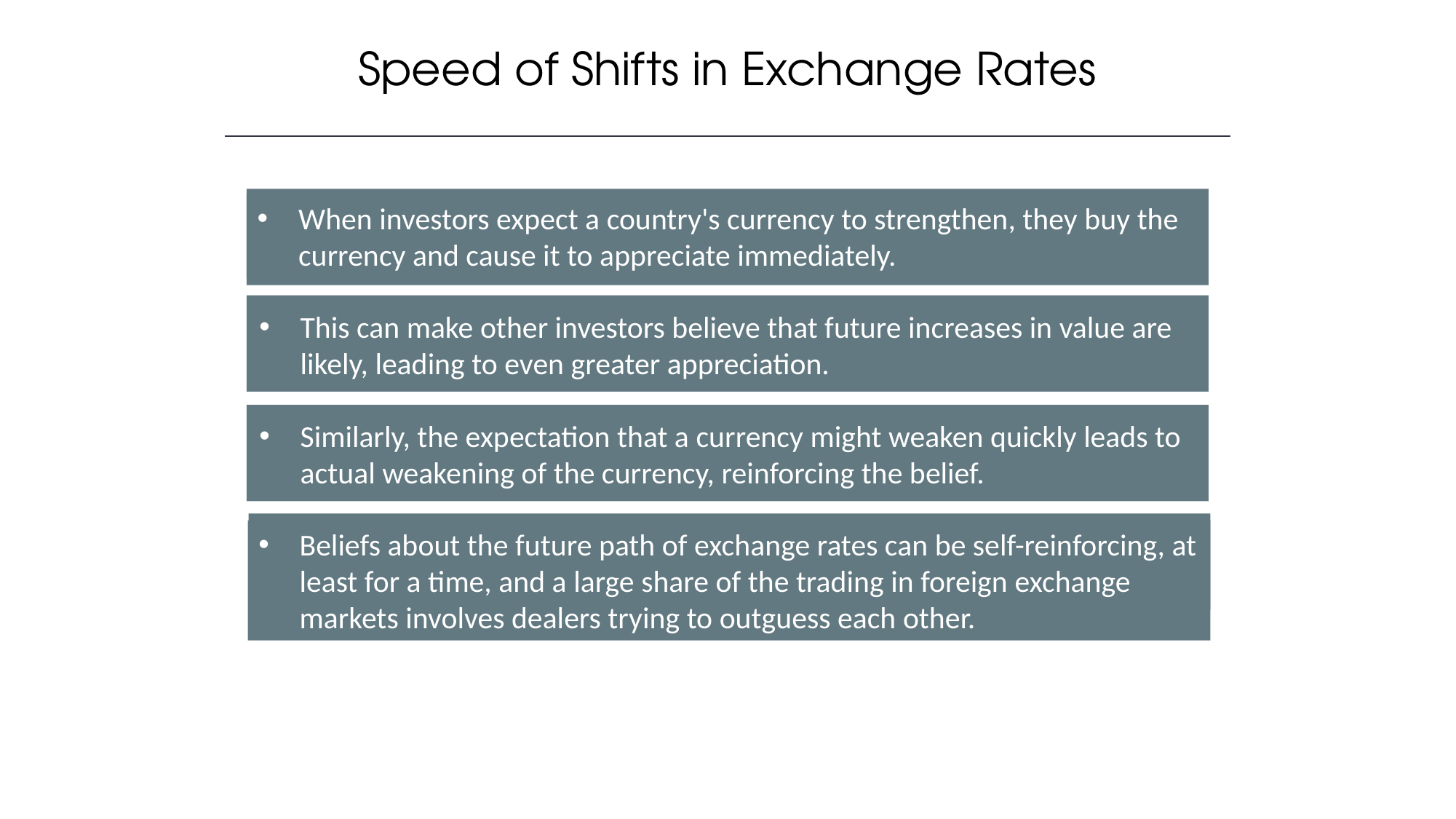

Speed of Shifts in Exchange Rates

When investors expect a country's currency to strengthen, they buy the currency and cause it to appreciate immediately.

This can make other investors believe that future increases in value are likely, leading to even greater appreciation.

Similarly, the expectation that a currency might weaken quickly leads to actual weakening of the currency, reinforcing the belief.

Beliefs about the future path of exchange rates can be self-reinforcing, at least for a time, and a large share of the trading in foreign exchange markets involves dealers trying to outguess each other.